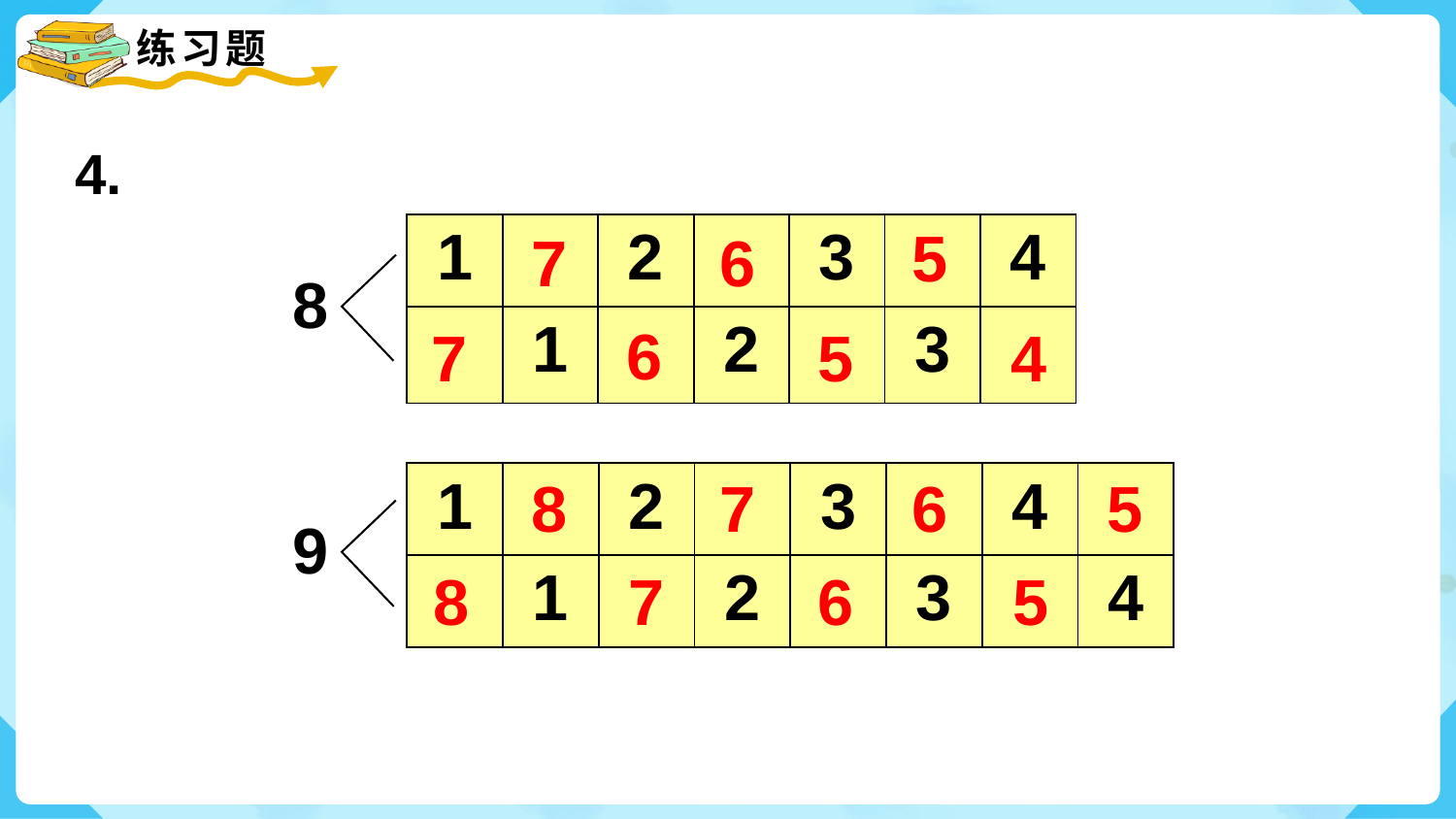

4.
5
| 1 |  | 2 |  | 3 |  | 4 |
| --- | --- | --- | --- | --- | --- | --- |
|  | 1 |  | 2 |  | 3 |  |
7
6
8

6
7
5
4
8
7
6
5
| 1 |  | 2 |  | 3 |  | 4 |  |
| --- | --- | --- | --- | --- | --- | --- | --- |
|  | 1 |  | 2 |  | 3 |  | 4 |
9

8
7
6
5